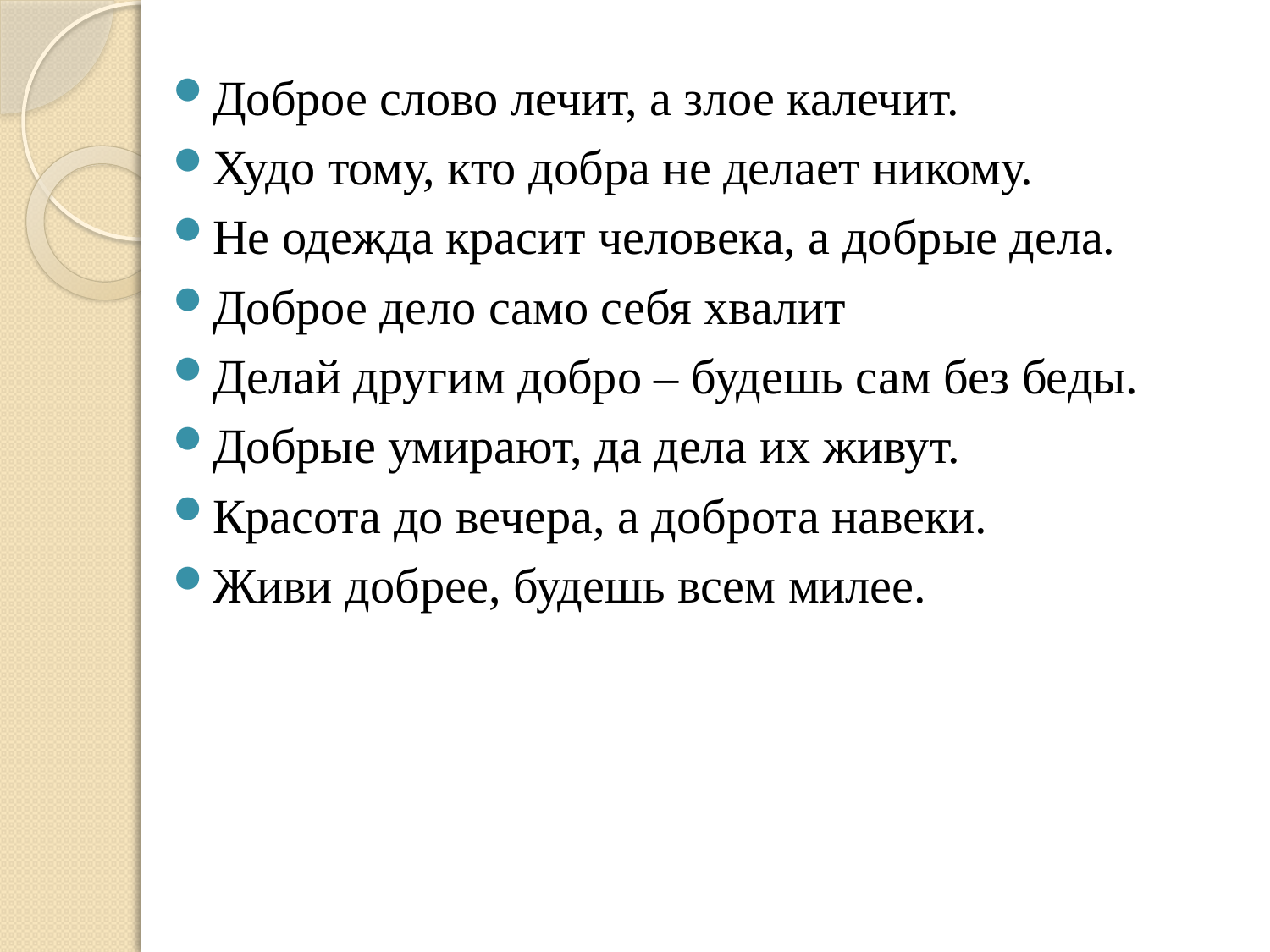

Доброе слово лечит, а злое калечит.
Худо тому, кто добра не делает никому.
Не одежда красит человека, а добрые дела.
Доброе дело само себя хвалит
Делай другим добро – будешь сам без беды.
Добрые умирают, да дела их живут.
Красота до вечера, а доброта навеки.
Живи добрее, будешь всем милее.